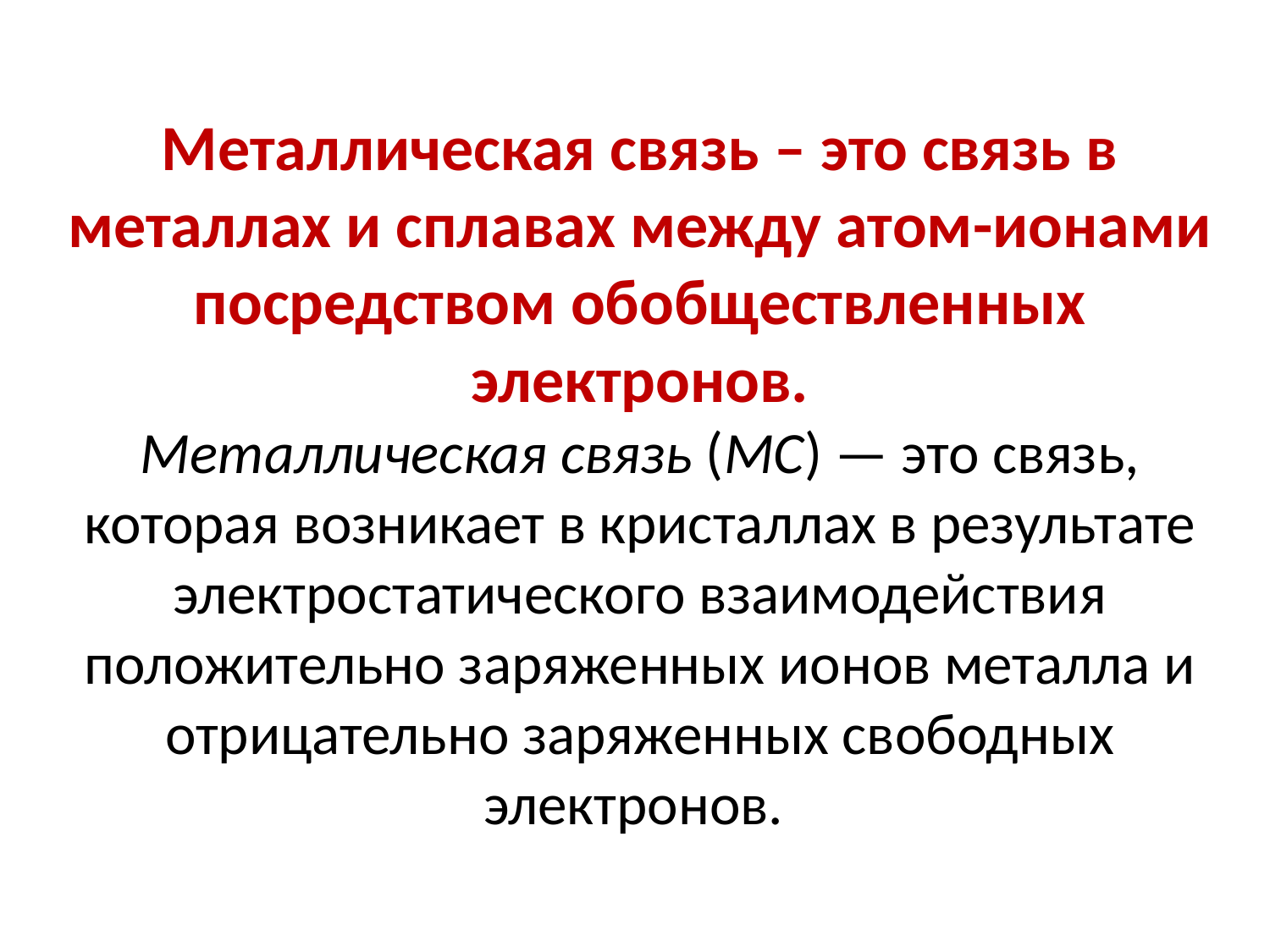

# Металлическая связь – это связь в металлах и сплавах между атом-ионами посредством обобществленных электронов. Металлическая связь (МС) — это связь, которая возникает в кристаллах в результате электростатического взаимодействия положительно заряженных ионов металла и отрицательно заряженных свободных электронов.